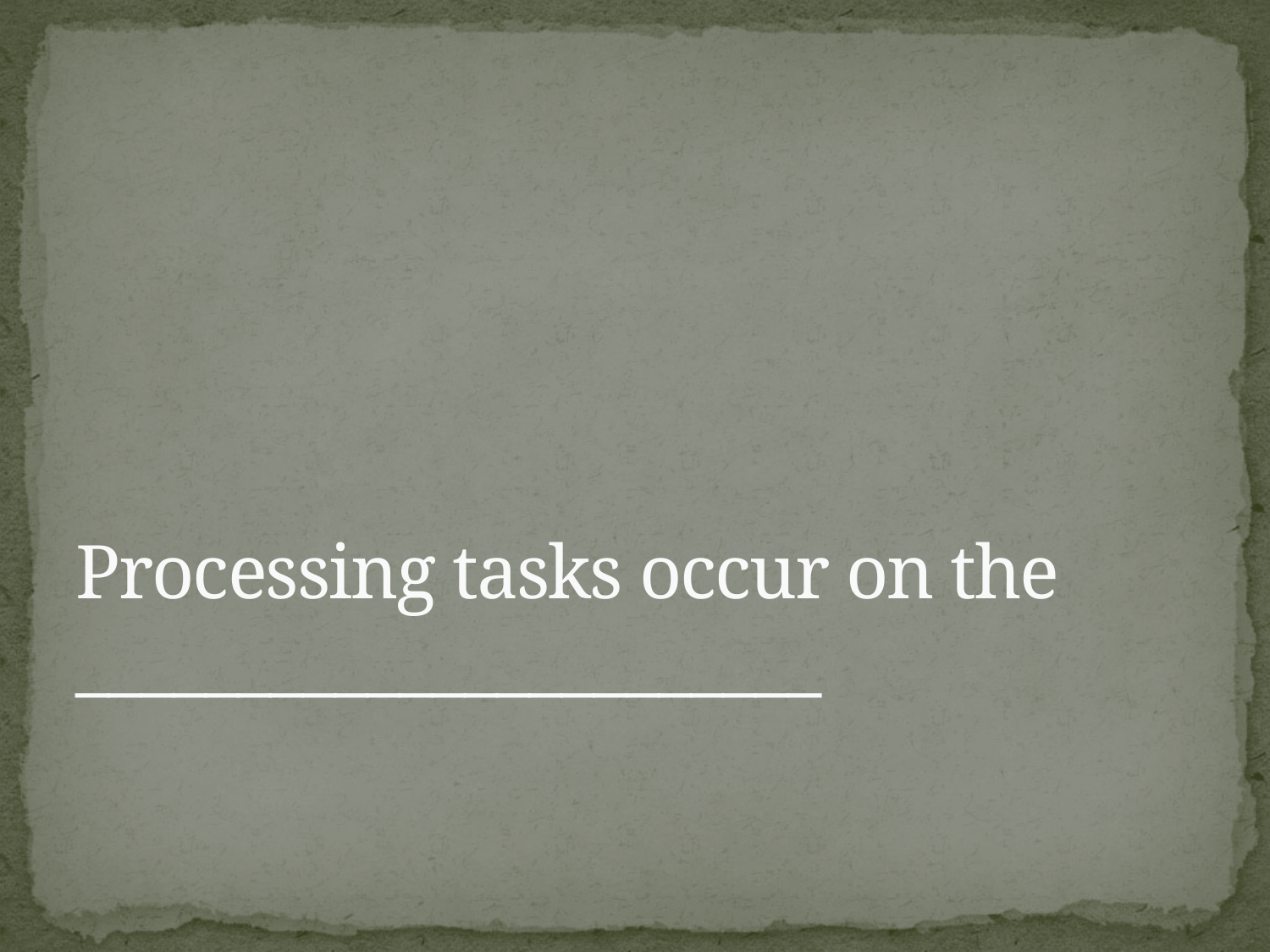

# Processing tasks occur on the _______________________